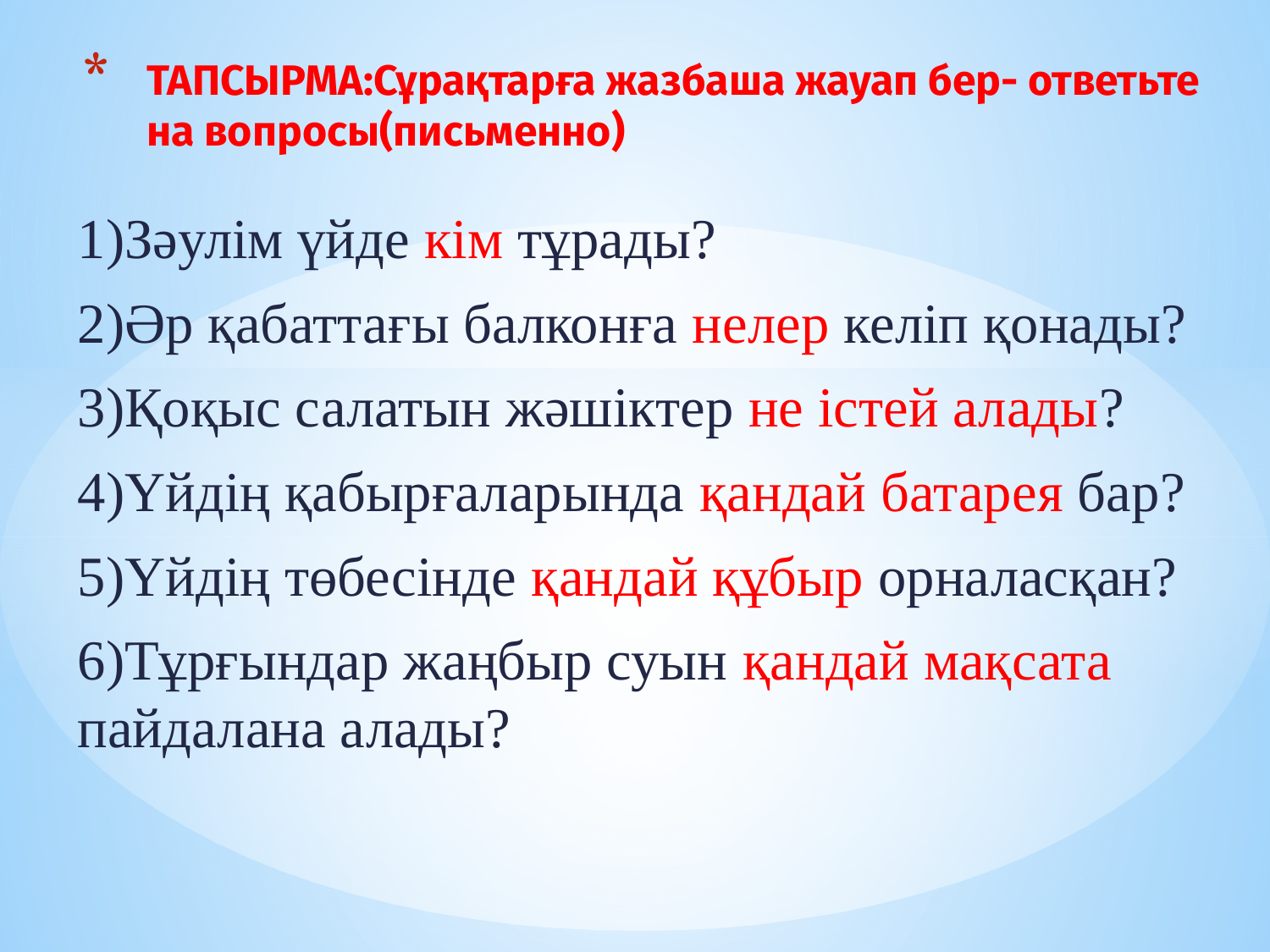

# ТАПСЫРМА:Сұрақтарға жазбаша жауап бер- ответьте на вопросы(письменно)
1)Зәулім үйде кім тұрады?
2)Әр қабаттағы балконға нелер келіп қонады?
3)Қоқыс салатын жәшіктер не істей алады?
4)Үйдің қабырғаларында қандай батарея бар?
5)Үйдің төбесінде қандай құбыр орналасқан?
6)Тұрғындар жаңбыр суын қандай мақсата пайдалана алады?